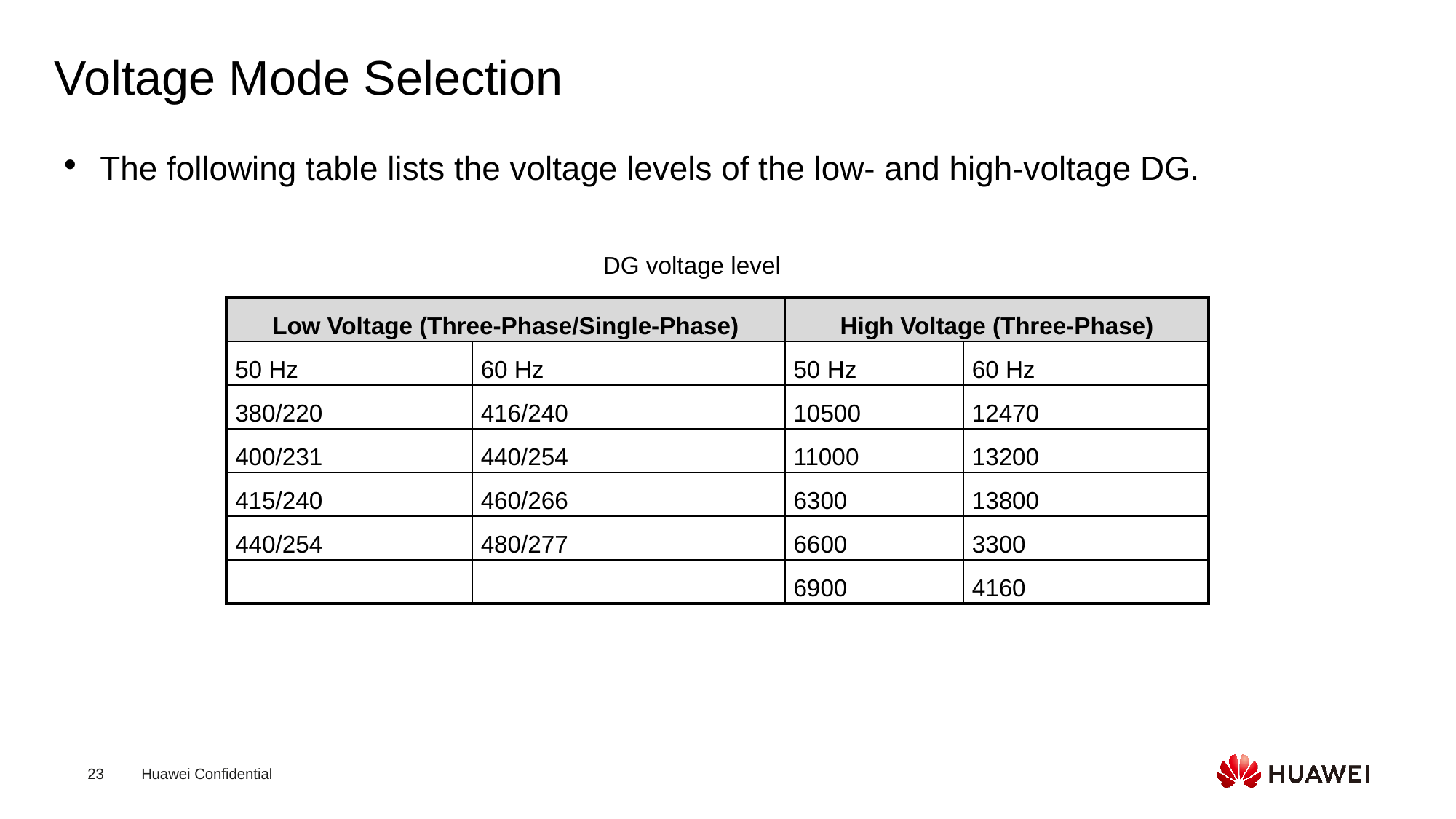

# Voltage Mode Selection
The following table lists the voltage levels of the low- and high-voltage DG.
DG voltage level
| Low Voltage (Three-Phase/Single-Phase) |  | High Voltage (Three-Phase) |  |
| --- | --- | --- | --- |
| 50 Hz | 60 Hz | 50 Hz | 60 Hz |
| 380/220 | 416/240 | 10500 | 12470 |
| 400/231 | 440/254 | 11000 | 13200 |
| 415/240 | 460/266 | 6300 | 13800 |
| 440/254 | 480/277 | 6600 | 3300 |
|  |  | 6900 | 4160 |